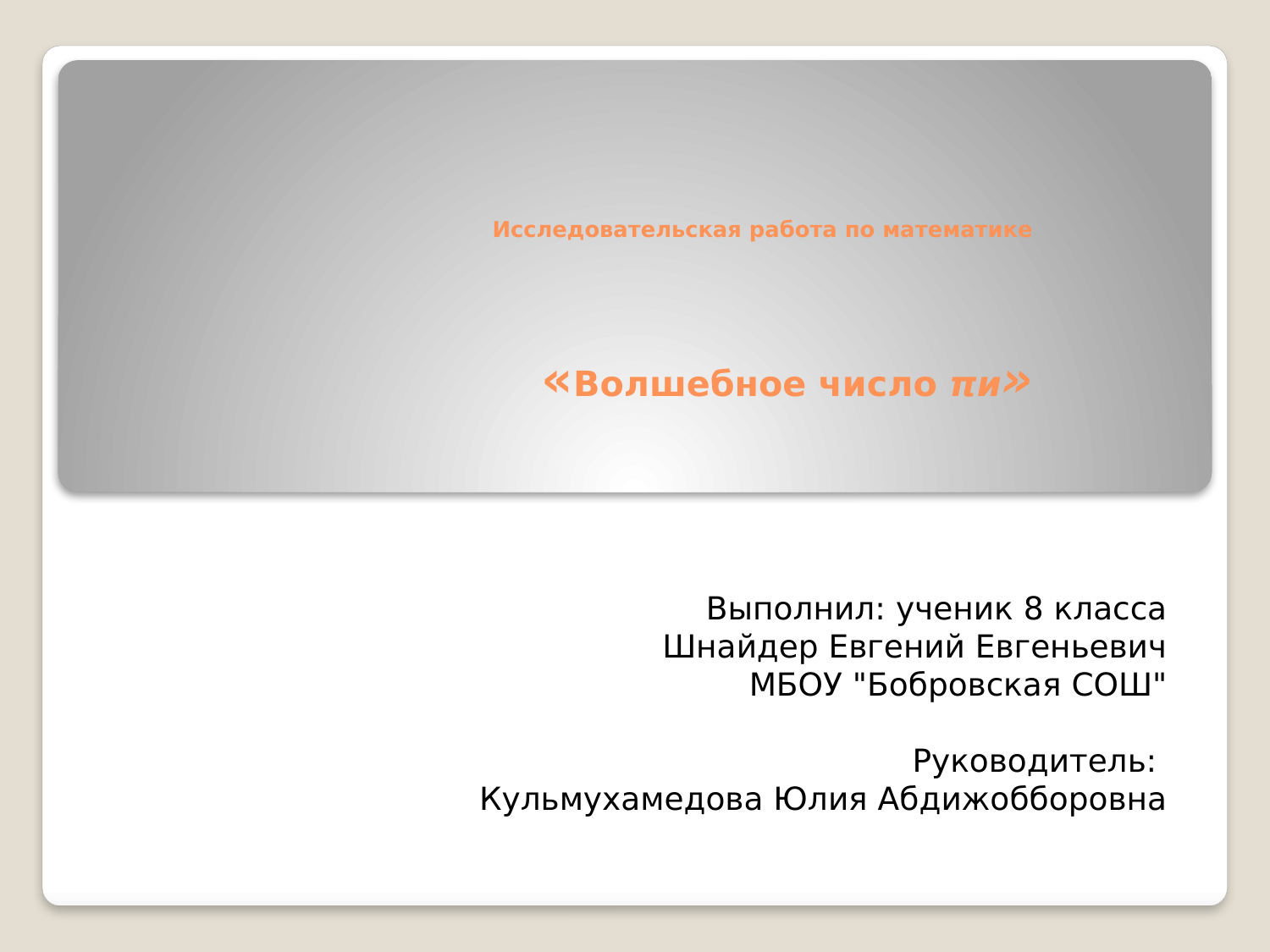

# Исследовательская работа по математике «Волшебное число πи»

Выполнил: ученик 8 класса
Шнайдер Евгений Евгеньевич
МБОУ "Бобровская СОШ"

Руководитель:
Кульмухамедова Юлия Абдижобборовна